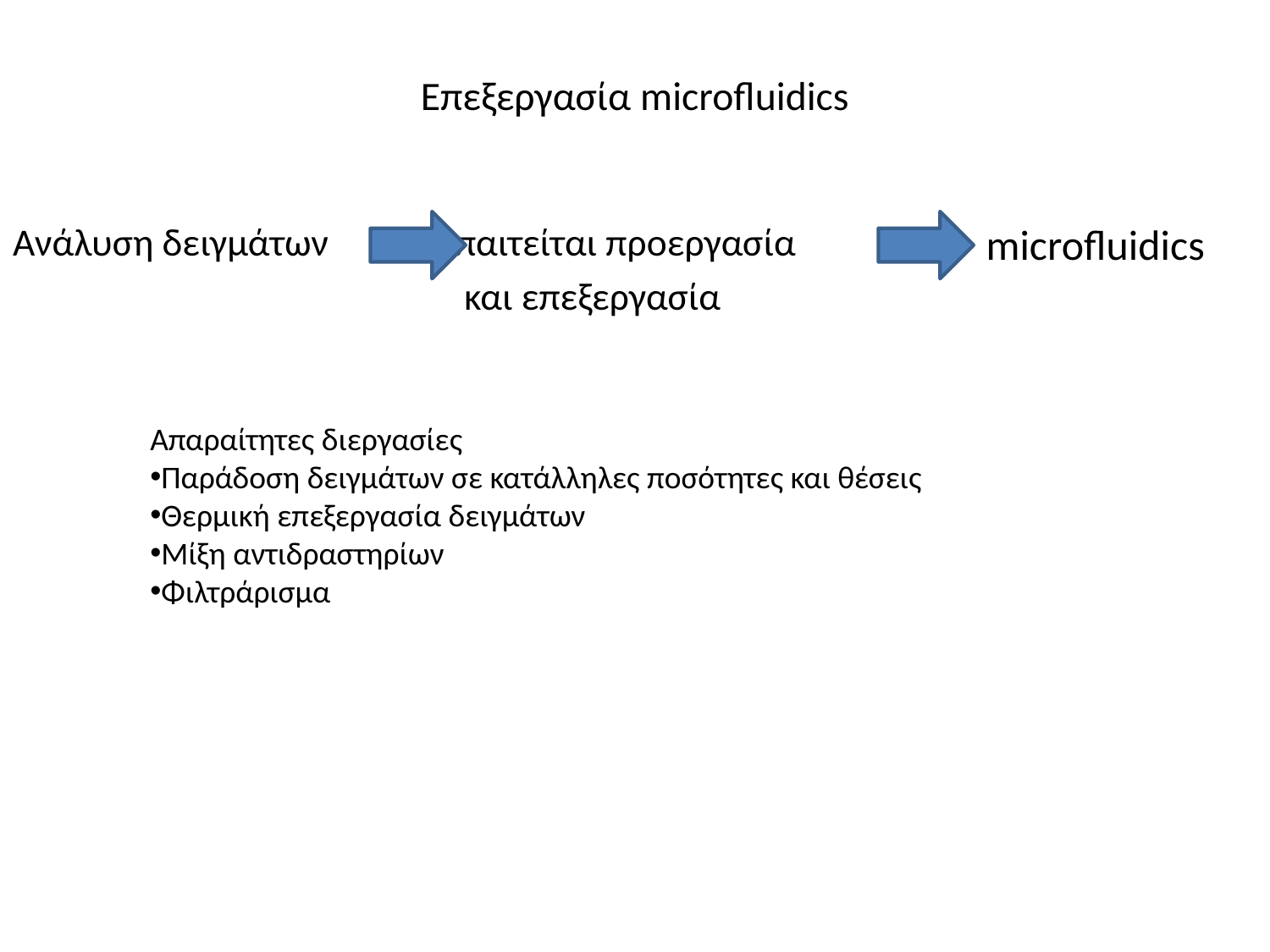

# Επεξεργασία microfluidics
Ανάλυση δειγμάτων            Απαιτείται προεργασία
                                                    και επεξεργασία

microfluidics
Απαραίτητες διεργασίες
Παράδοση δειγμάτων σε κατάλληλες ποσότητες και θέσεις
Θερμική επεξεργασία δειγμάτων
Μίξη αντιδραστηρίων
Φιλτράρισμα